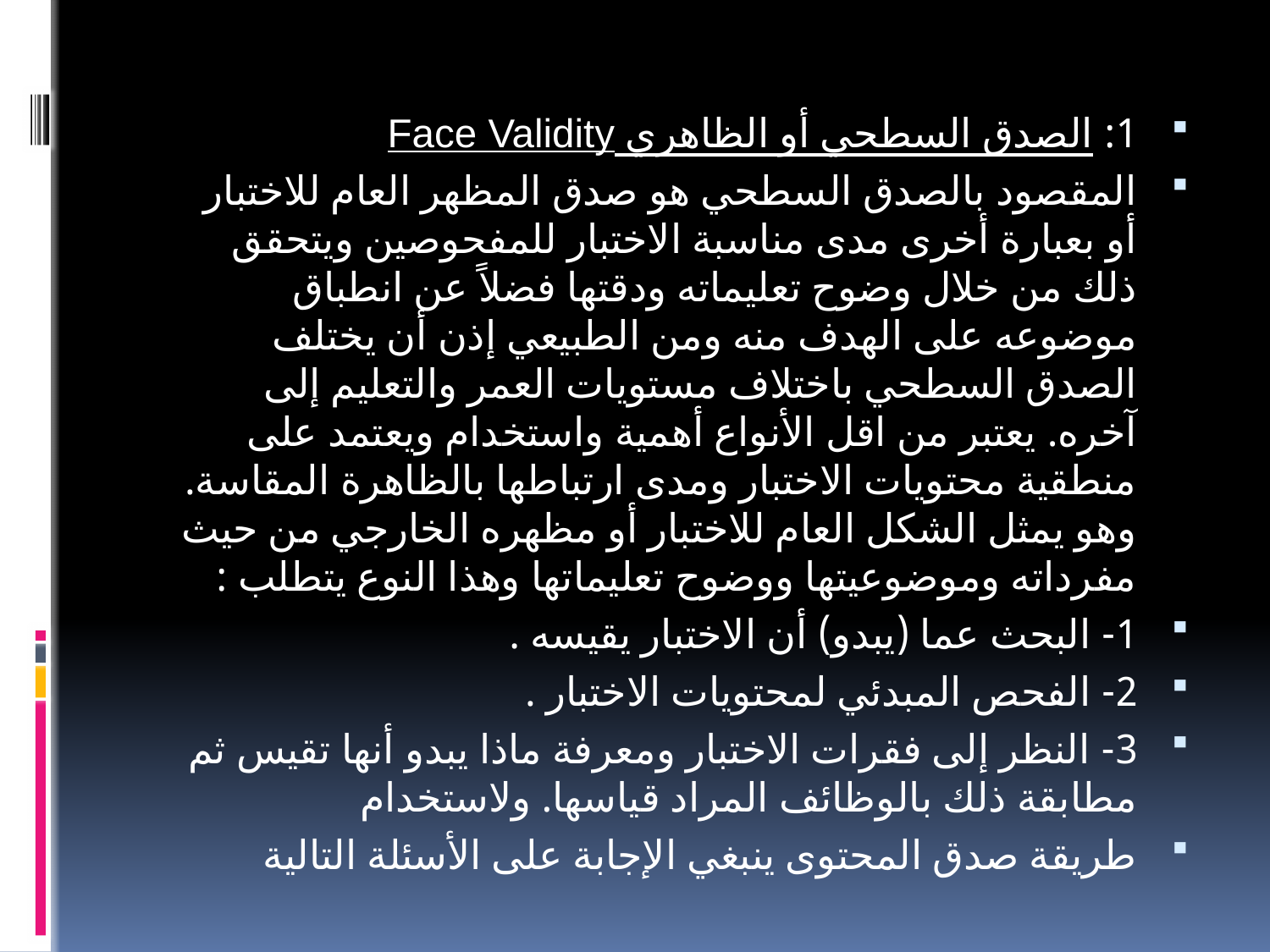

1: الصدق السطحي أو الظاهري Face Validity
المقصود بالصدق السطحي هو صدق المظهر العام للاختبار أو بعبارة أخرى مدى مناسبة الاختبار للمفحوصين ويتحقق ذلك من خلال وضوح تعليماته ودقتها فضلاً عن انطباق موضوعه على الهدف منه ومن الطبيعي إذن أن يختلف الصدق السطحي باختلاف مستويات العمر والتعليم إلى آخره. يعتبر من اقل الأنواع أهمية واستخدام ويعتمد على منطقية محتويات الاختبار ومدى ارتباطها بالظاهرة المقاسة. وهو يمثل الشكل العام للاختبار أو مظهره الخارجي من حيث مفرداته وموضوعيتها ووضوح تعليماتها وهذا النوع يتطلب :
1- البحث عما (يبدو) أن الاختبار يقيسه .
2- الفحص المبدئي لمحتويات الاختبار .
3- النظر إلى فقرات الاختبار ومعرفة ماذا يبدو أنها تقيس ثم مطابقة ذلك بالوظائف المراد قياسها. ولاستخدام
طريقة صدق المحتوى ينبغي الإجابة على الأسئلة التالية